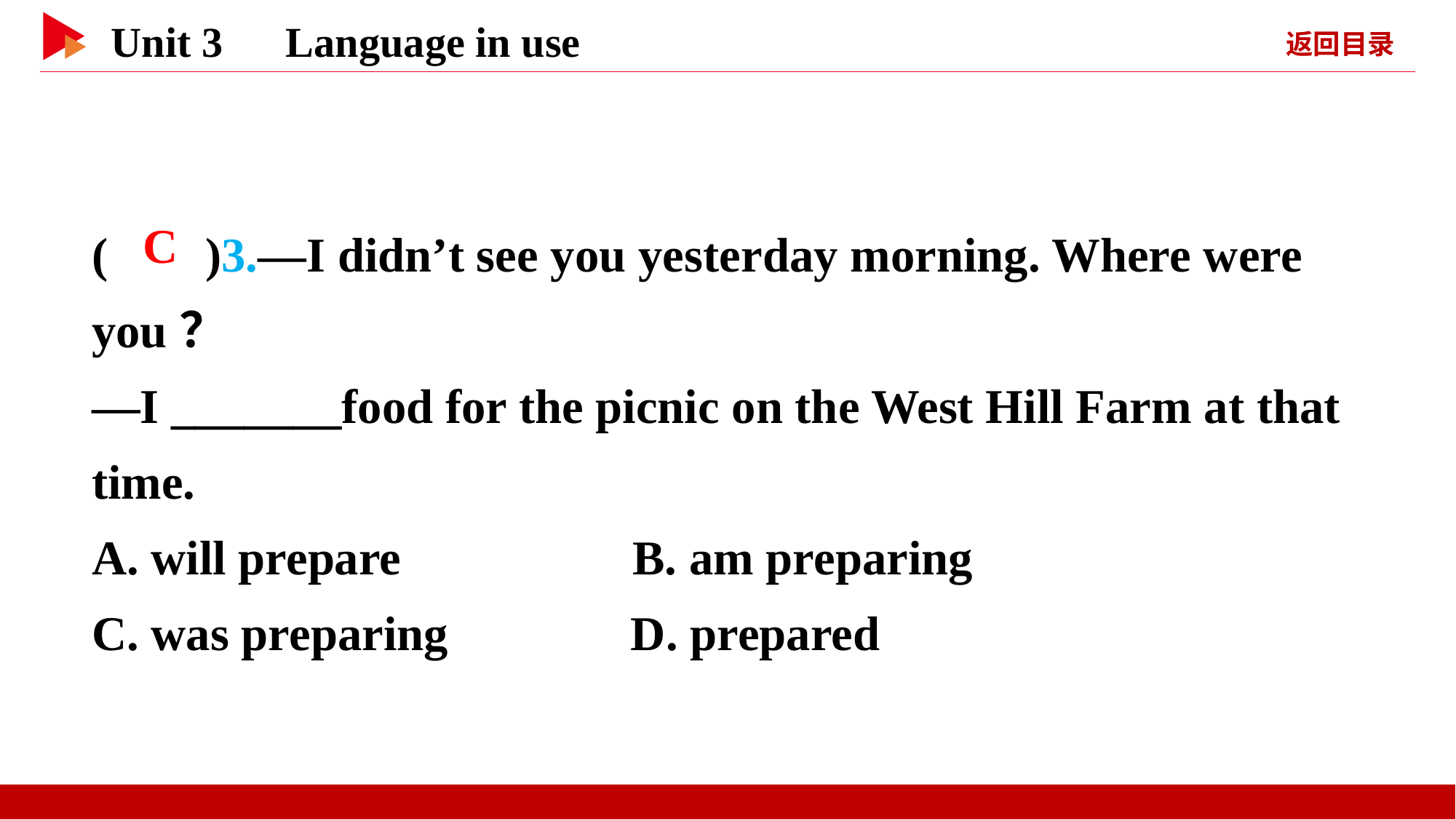

(        )3.—I didn’t see you yesterday morning. Where were you？
—I _______food for the picnic on the West Hill Farm at that time.
A. will prepare                   B. am preparing
C. was preparing               D. prepared
   C